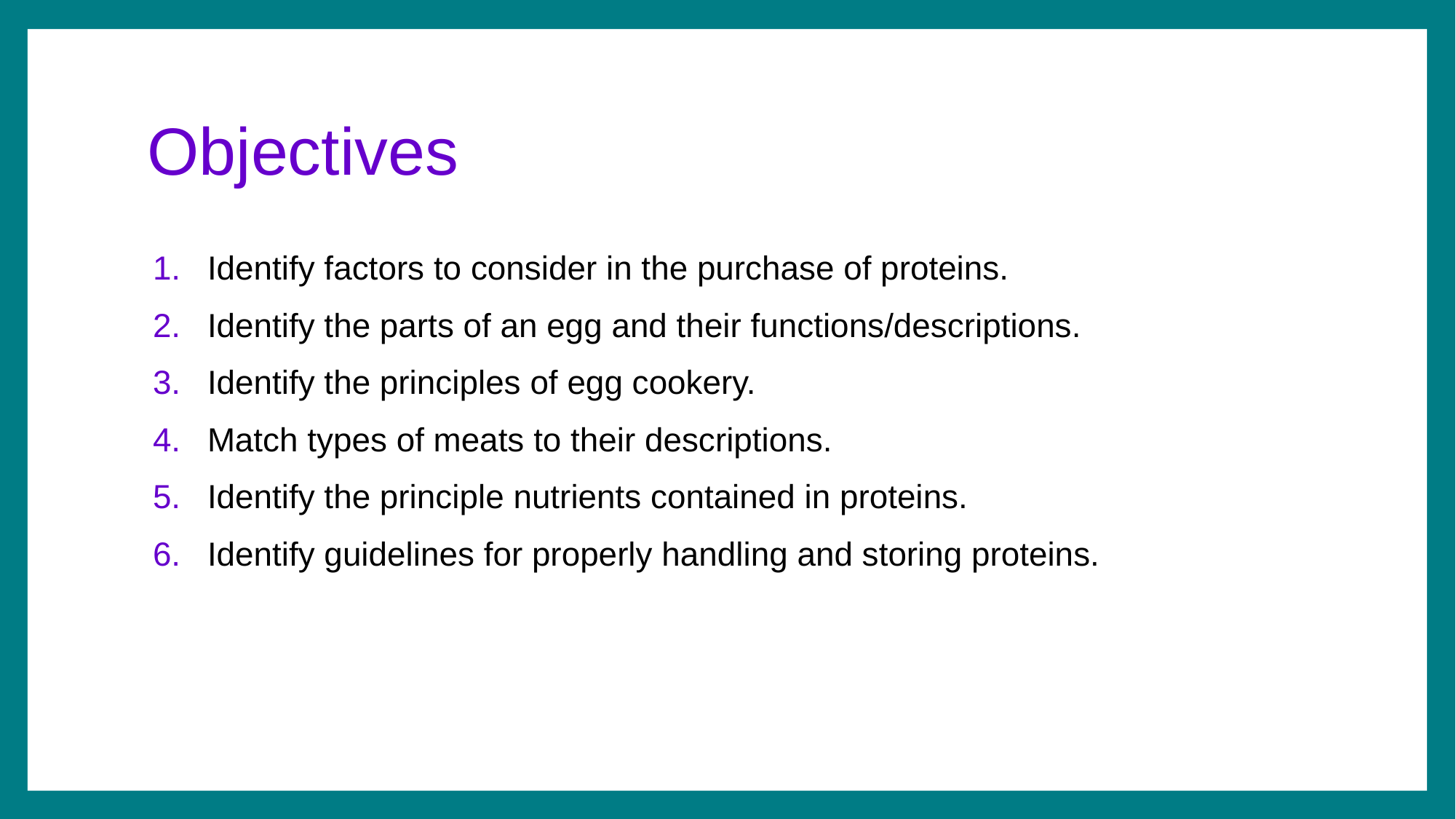

# Objectives
Identify factors to consider in the purchase of proteins.
Identify the parts of an egg and their functions/descriptions.
Identify the principles of egg cookery.
Match types of meats to their descriptions.
Identify the principle nutrients contained in proteins.
Identify guidelines for properly handling and storing proteins.